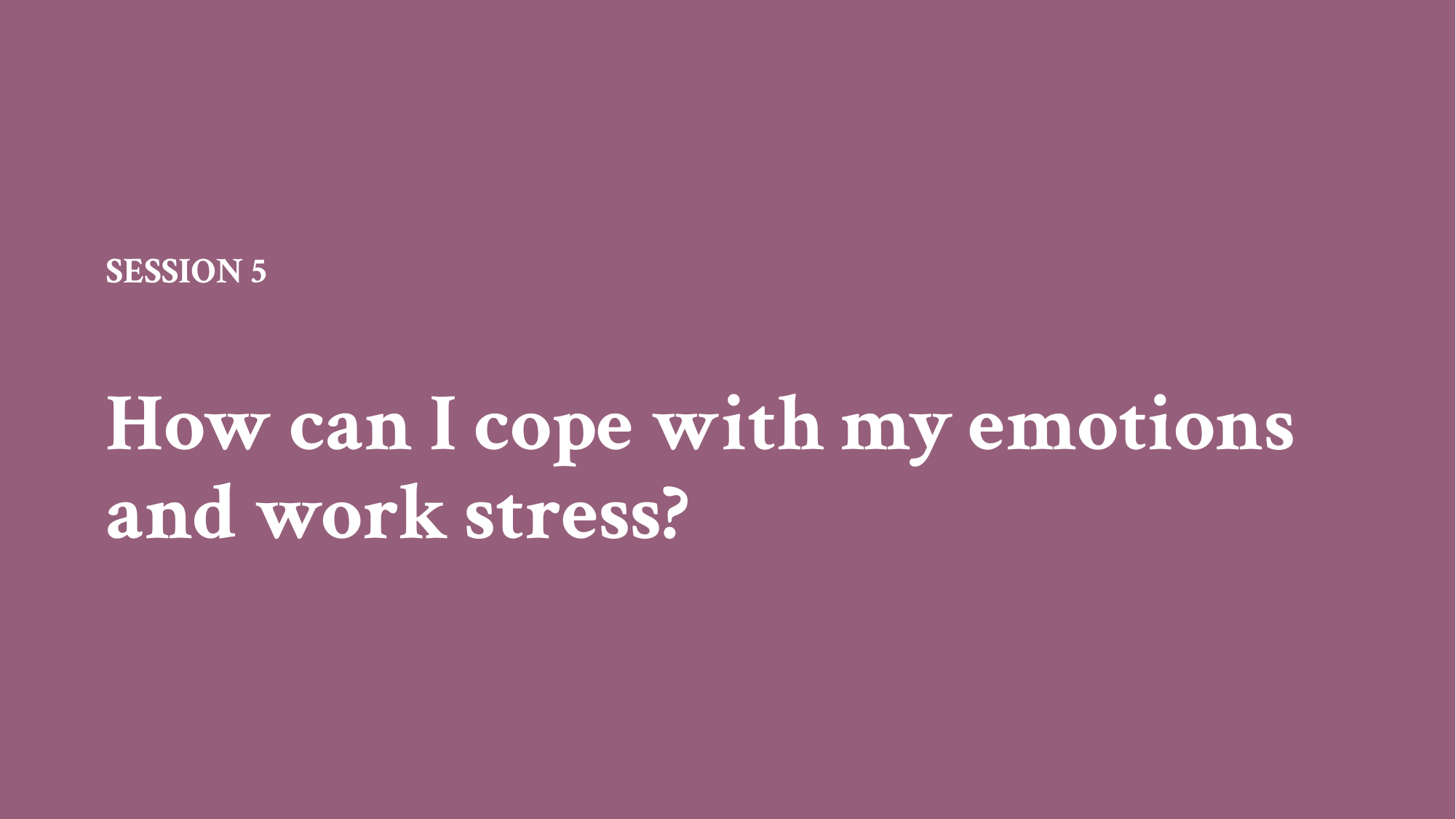

# SESSION 5 How can I cope with my emotions and work stress?